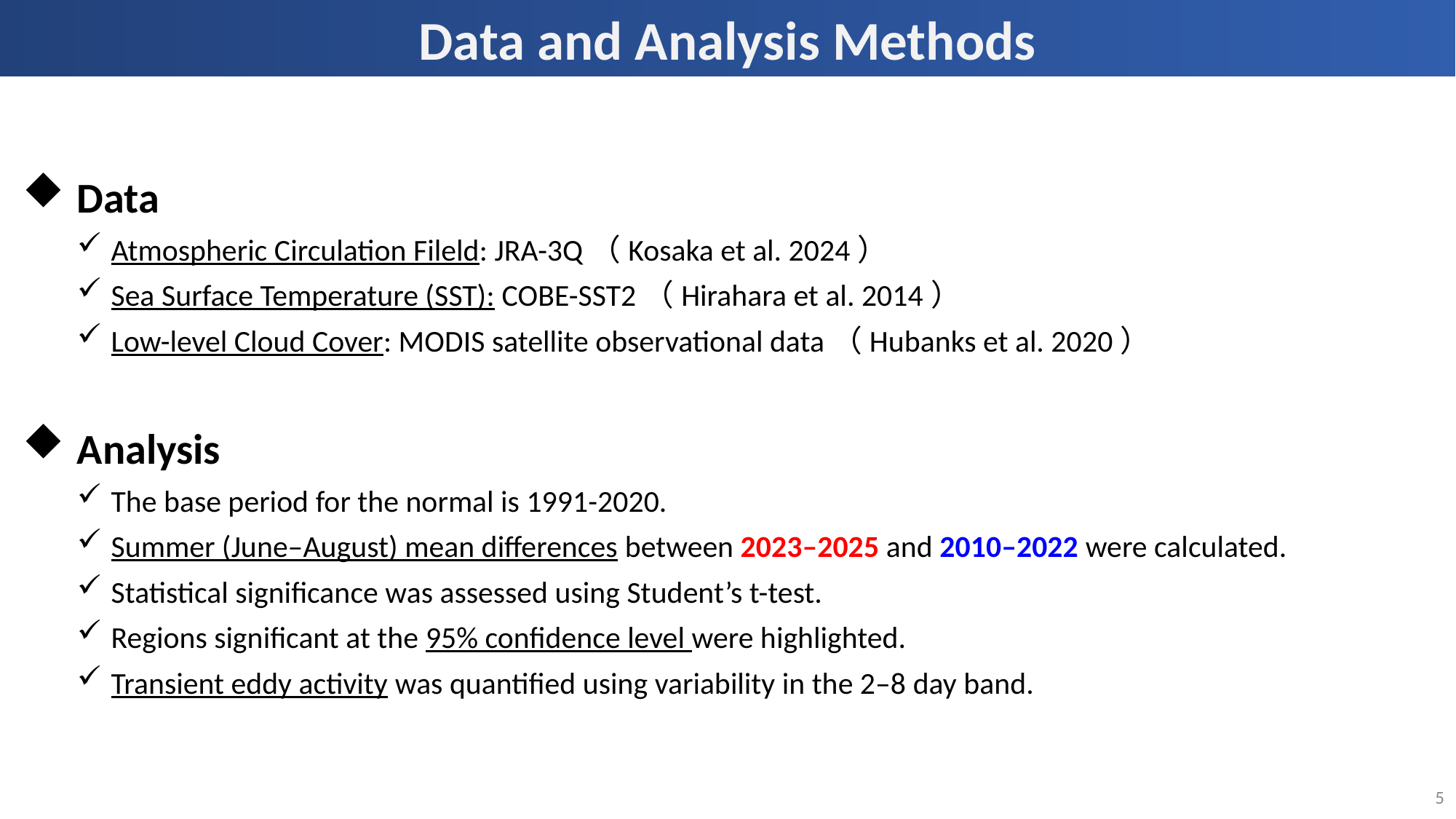

Data and Analysis Methods
Data
Atmospheric Circulation Fileld: JRA-3Q（Kosaka et al. 2024）
Sea Surface Temperature (SST): COBE-SST2（Hirahara et al. 2014）
Low-level Cloud Cover: MODIS satellite observational data（Hubanks et al. 2020）
Analysis
The base period for the normal is 1991-2020.
Summer (June–August) mean differences between 2023–2025 and 2010–2022 were calculated.
Statistical significance was assessed using Student’s t-test.
Regions significant at the 95% confidence level were highlighted.
Transient eddy activity was quantified using variability in the 2–8 day band.
5